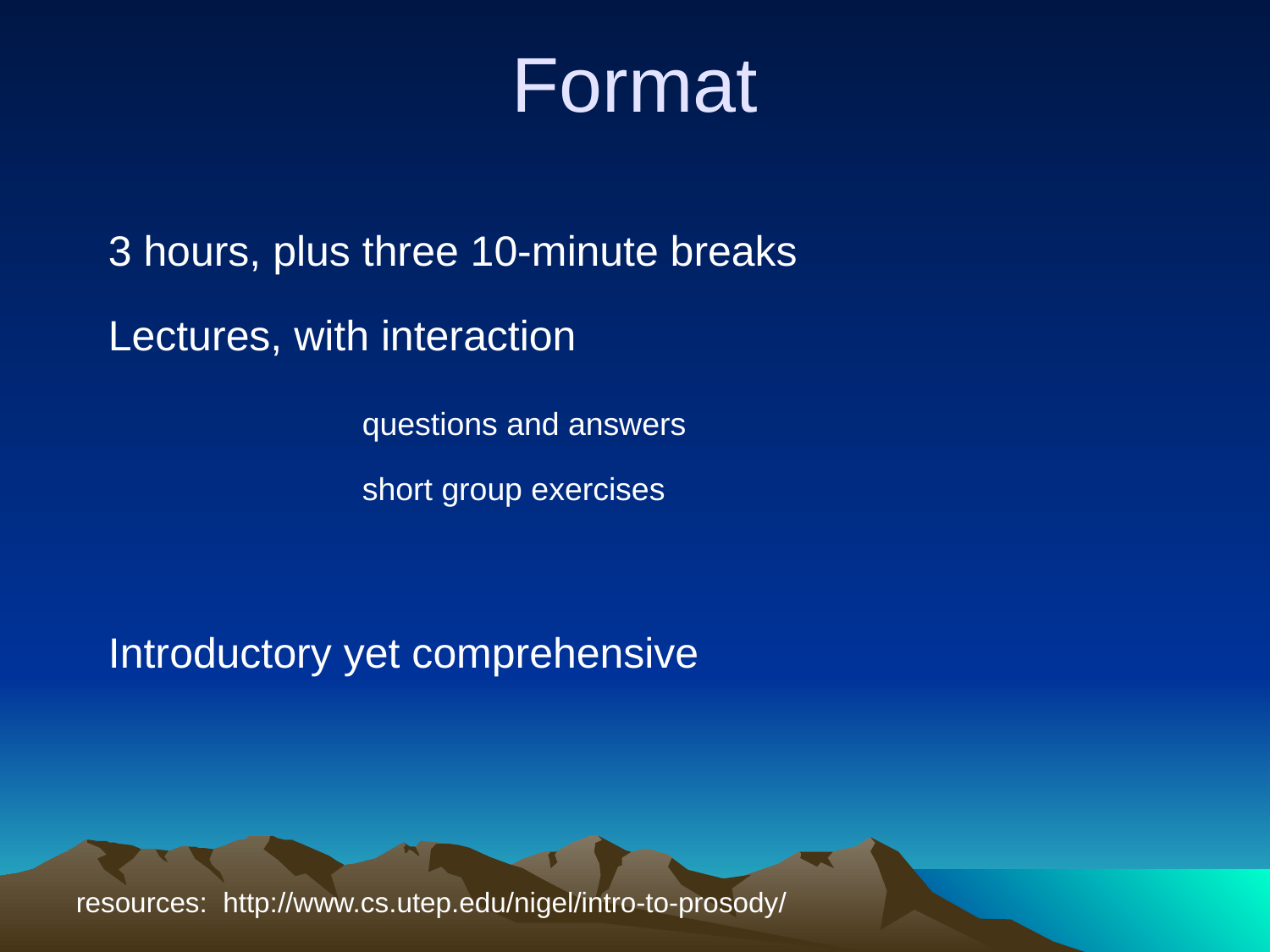

# Format
3 hours, plus three 10-minute breaks
Lectures, with interaction
		questions and answers
		short group exercises

Introductory yet comprehensive

resources:  http://www.cs.utep.edu/nigel/intro-to-prosody/